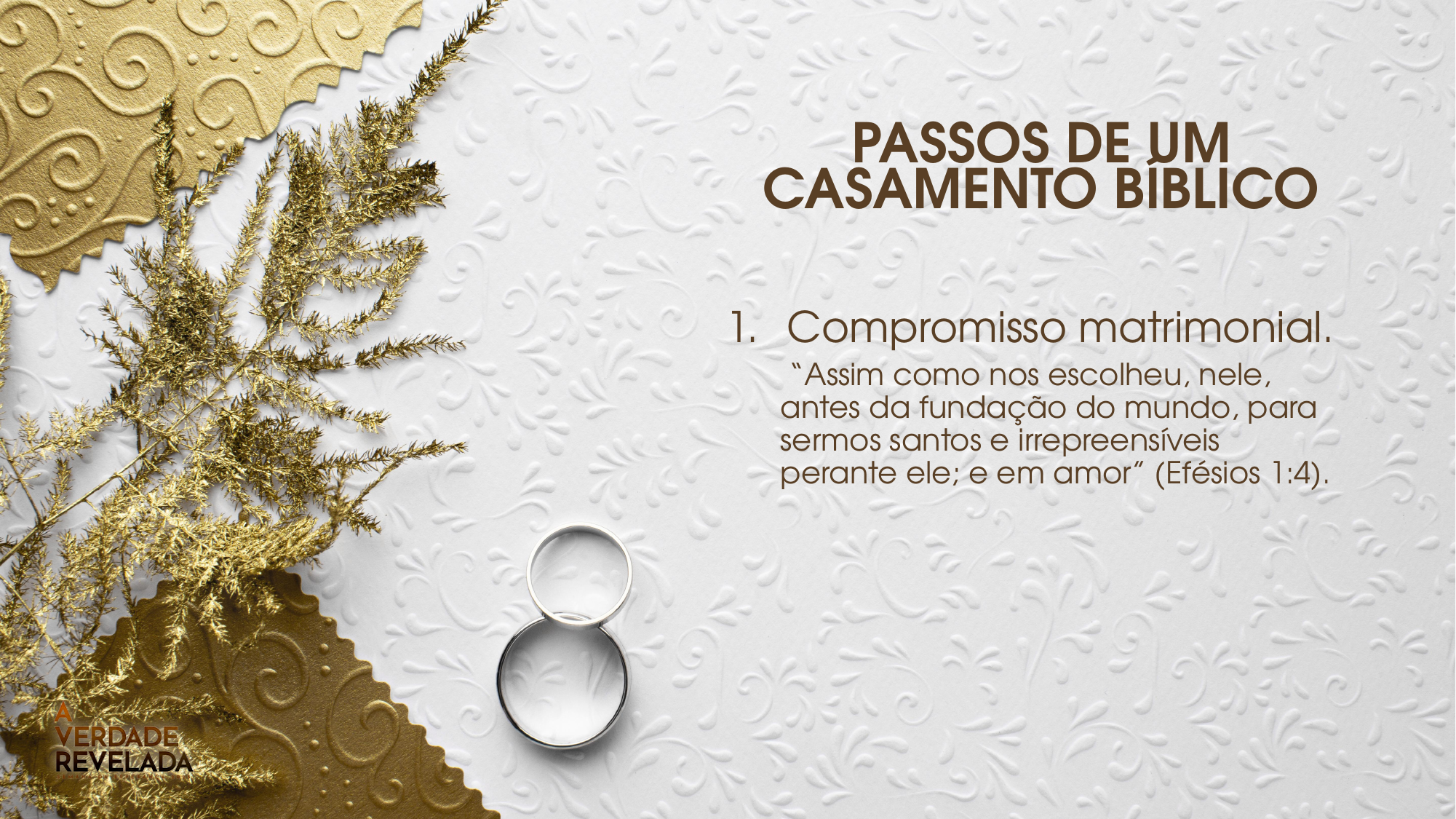

# PASSOS DE UM CASAMENTO BÍBLICO
Compromisso matrimonial.
 “Assim como nos escolheu, nele, antes da fundação do mundo, para sermos santos e irrepreensíveis perante ele; e em amor” (Efésios 1:4).